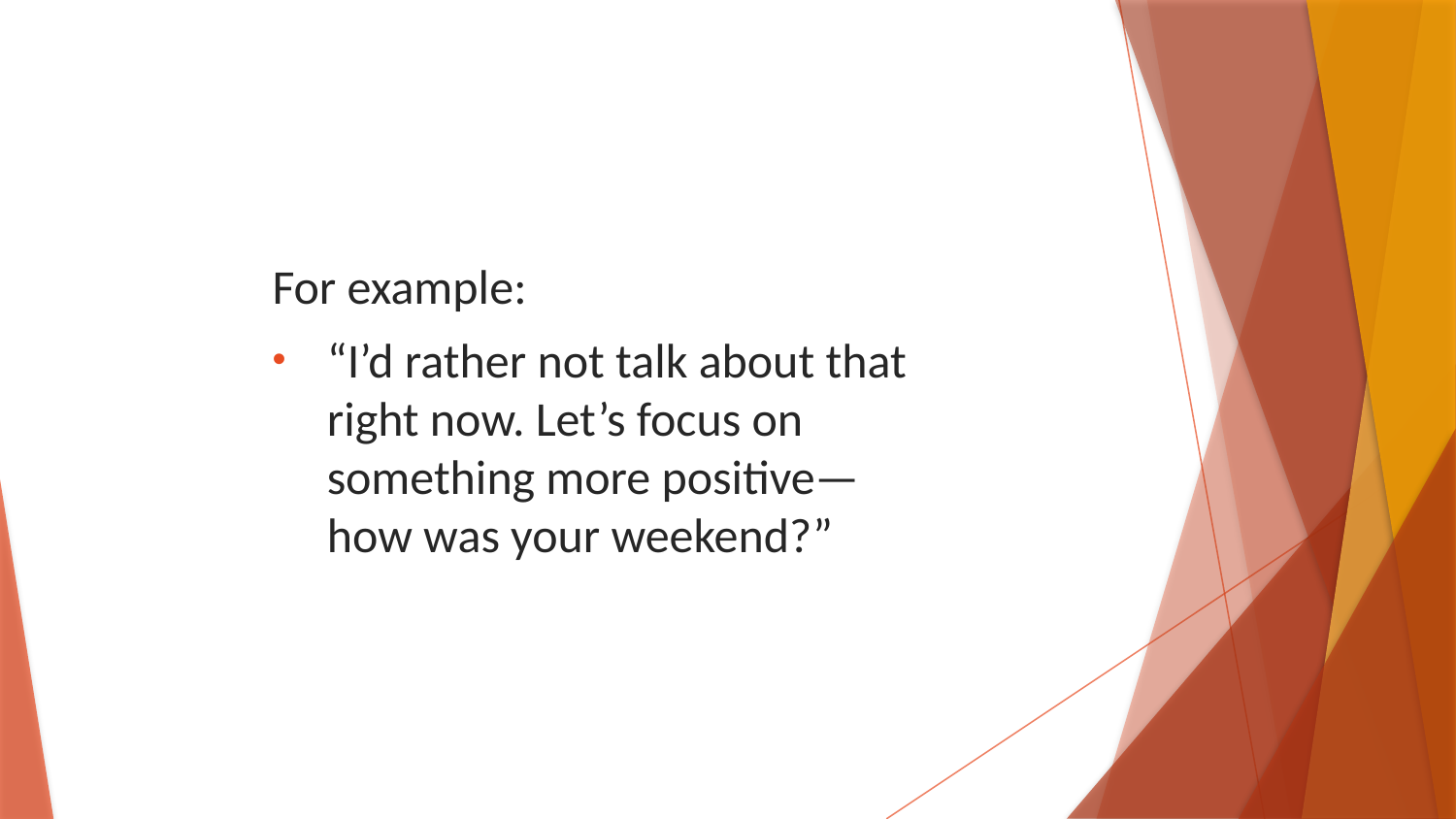

For example:
“I’d rather not talk about that right now. Let’s focus on something more positive—how was your weekend?”